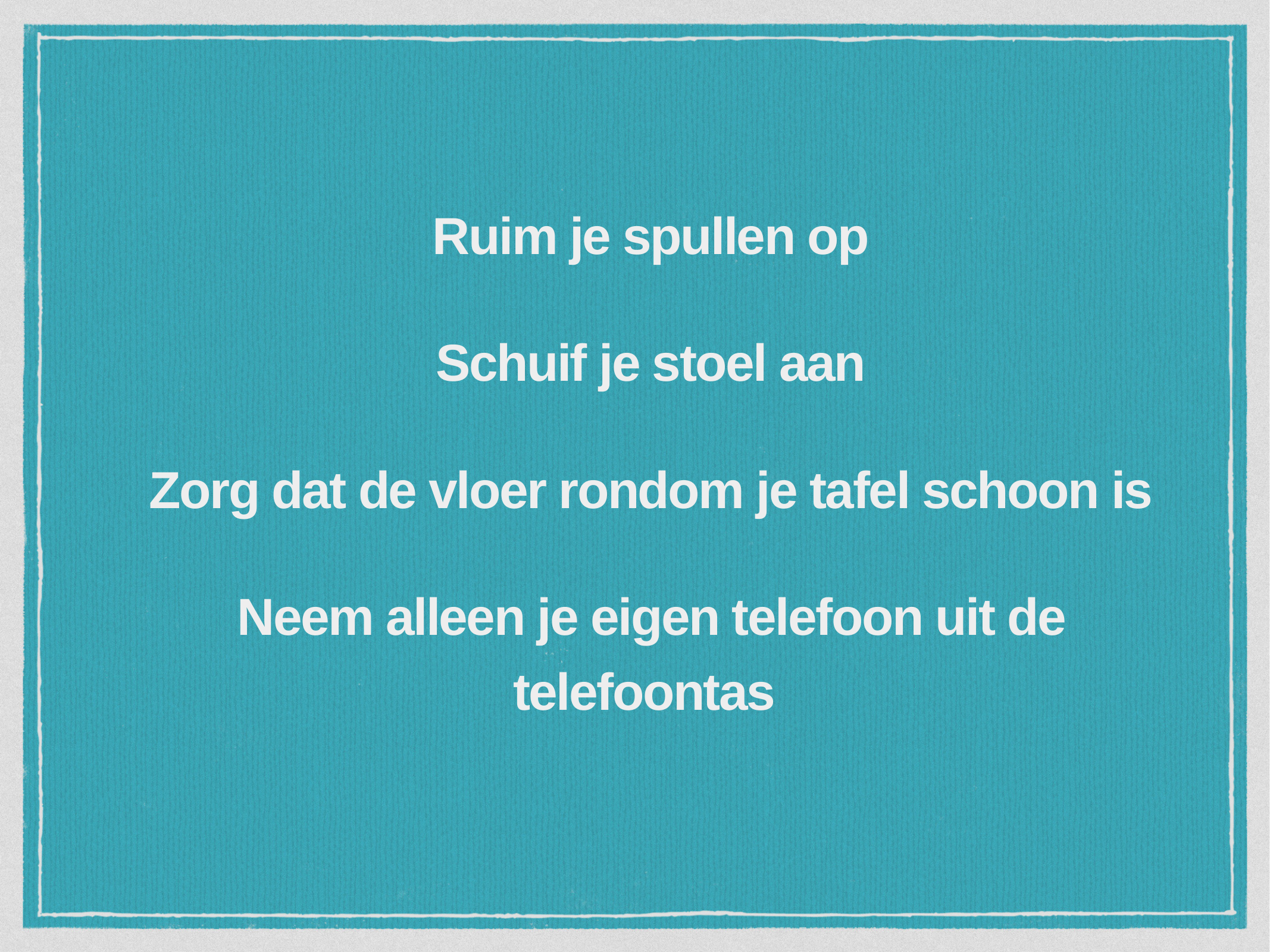

Ruim je spullen op
Schuif je stoel aan
Zorg dat de vloer rondom je tafel schoon is
Neem alleen je eigen telefoon uit de telefoontas